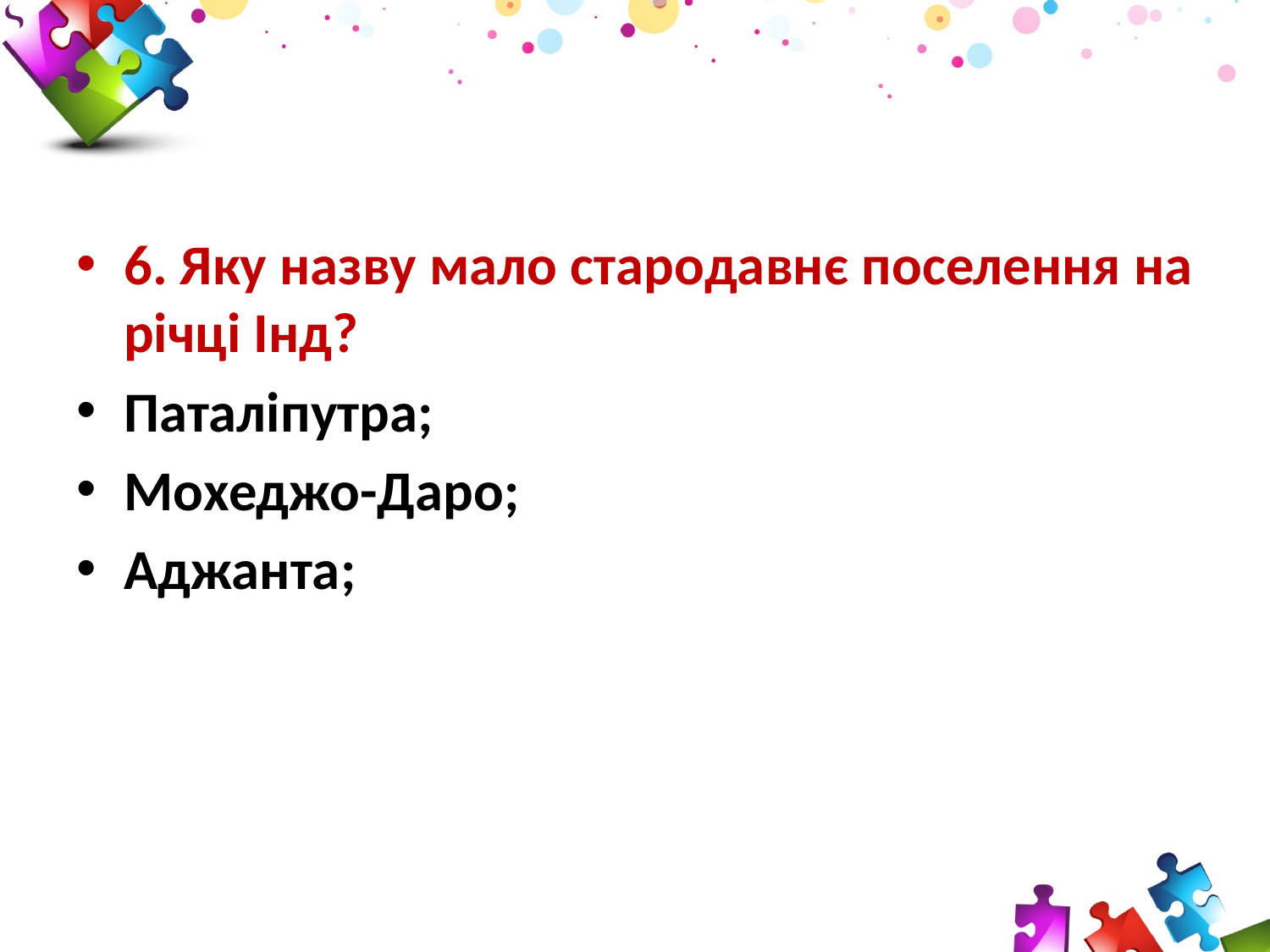

#
6. Яку назву мало стародавнє поселення на річці Інд?
Паталіпутра;
Мохеджо-Даро;
Аджанта;